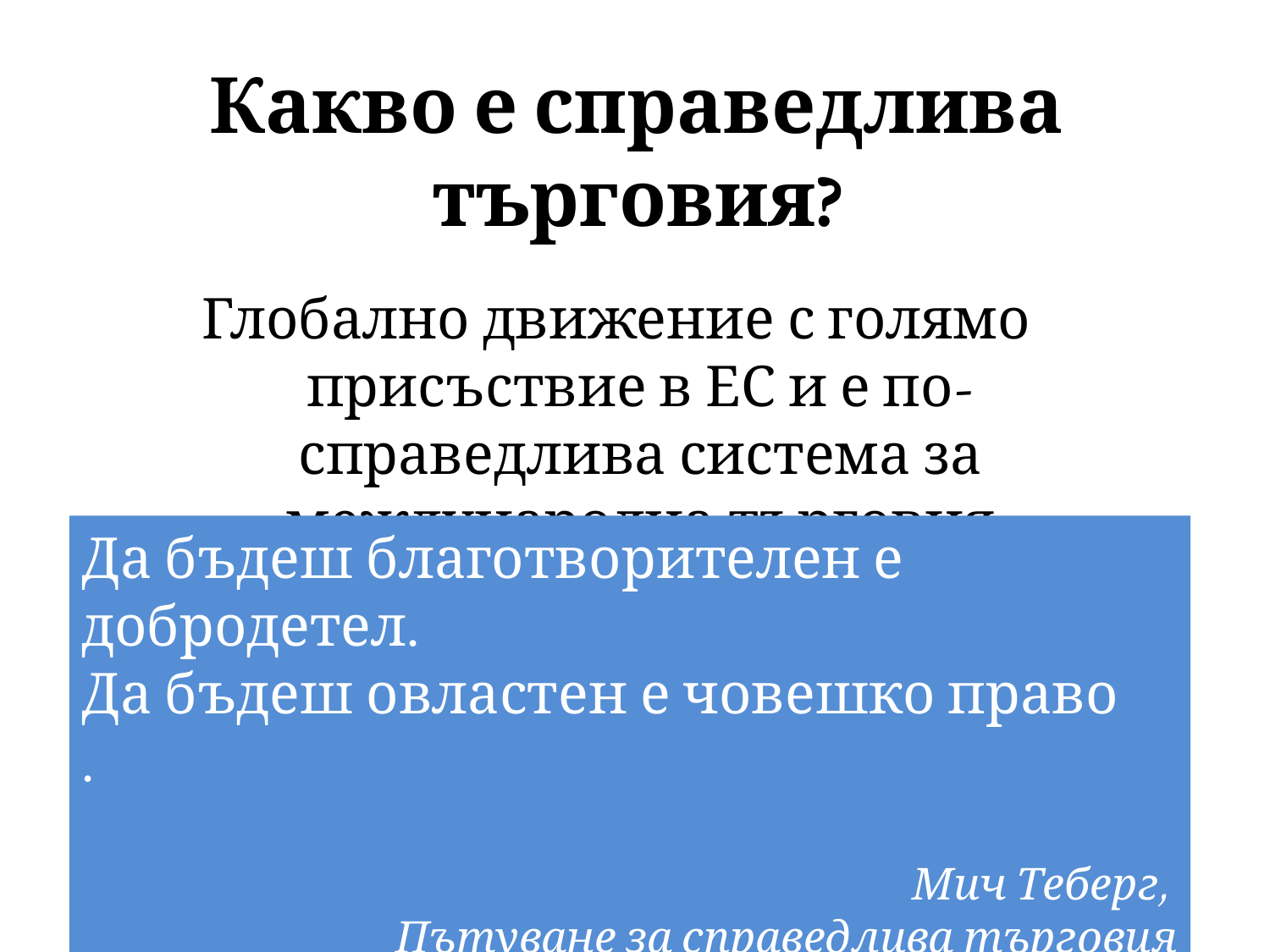

# Какво е справедлива търговия?
Глобално движение с голямо присъствие в ЕС и е по-справедлива система за международна търговия
Да бъдеш благотворителен е добродетел.
Да бъдеш овластен е човешко право
.

Мич Теберг,
Пътуване за справедлива търговия